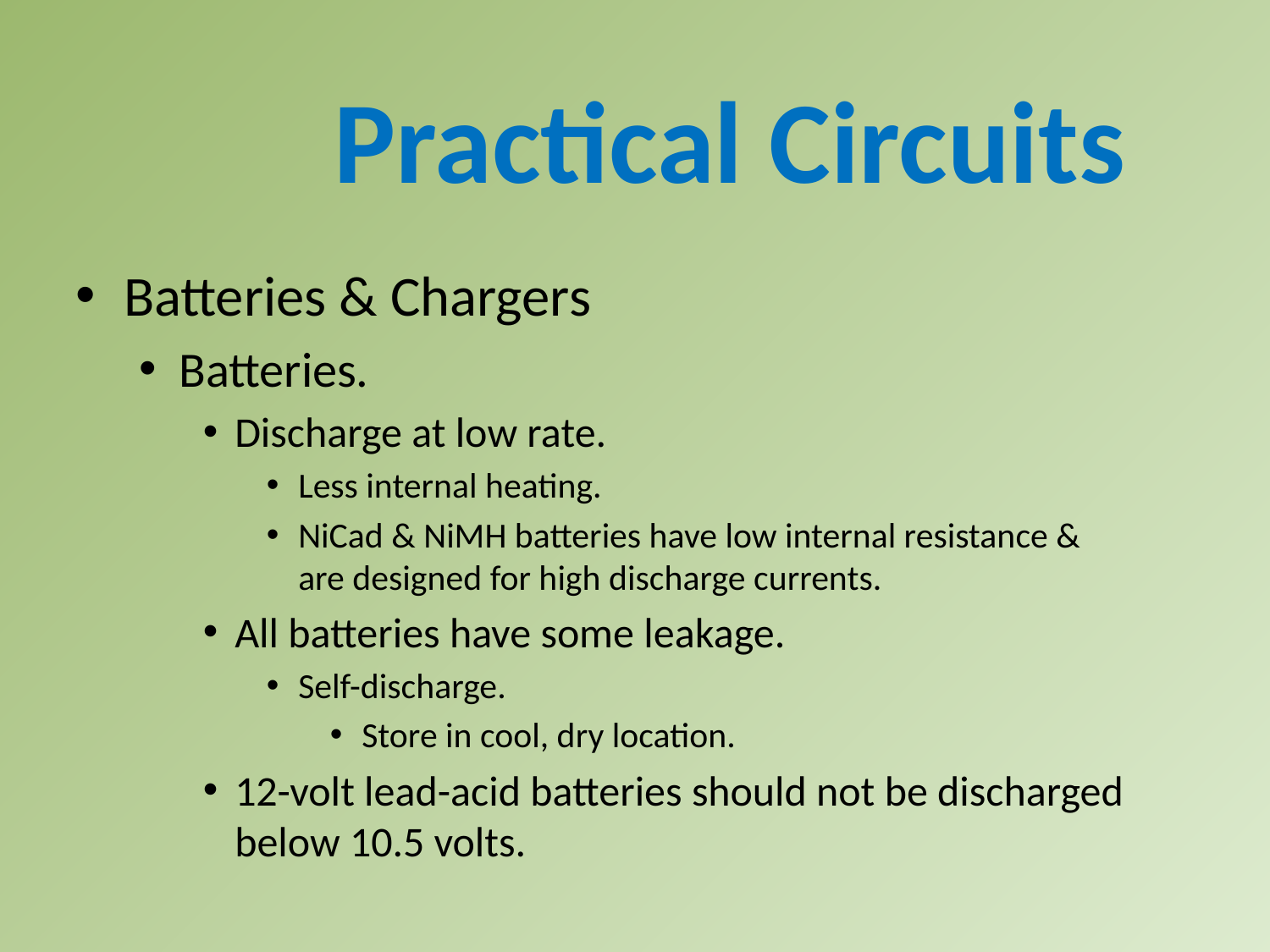

Practical Circuits
Batteries & Chargers
Batteries.
Discharge at low rate.
Less internal heating.
NiCad & NiMH batteries have low internal resistance & are designed for high discharge currents.
All batteries have some leakage.
Self-discharge.
Store in cool, dry location.
12-volt lead-acid batteries should not be discharged below 10.5 volts.